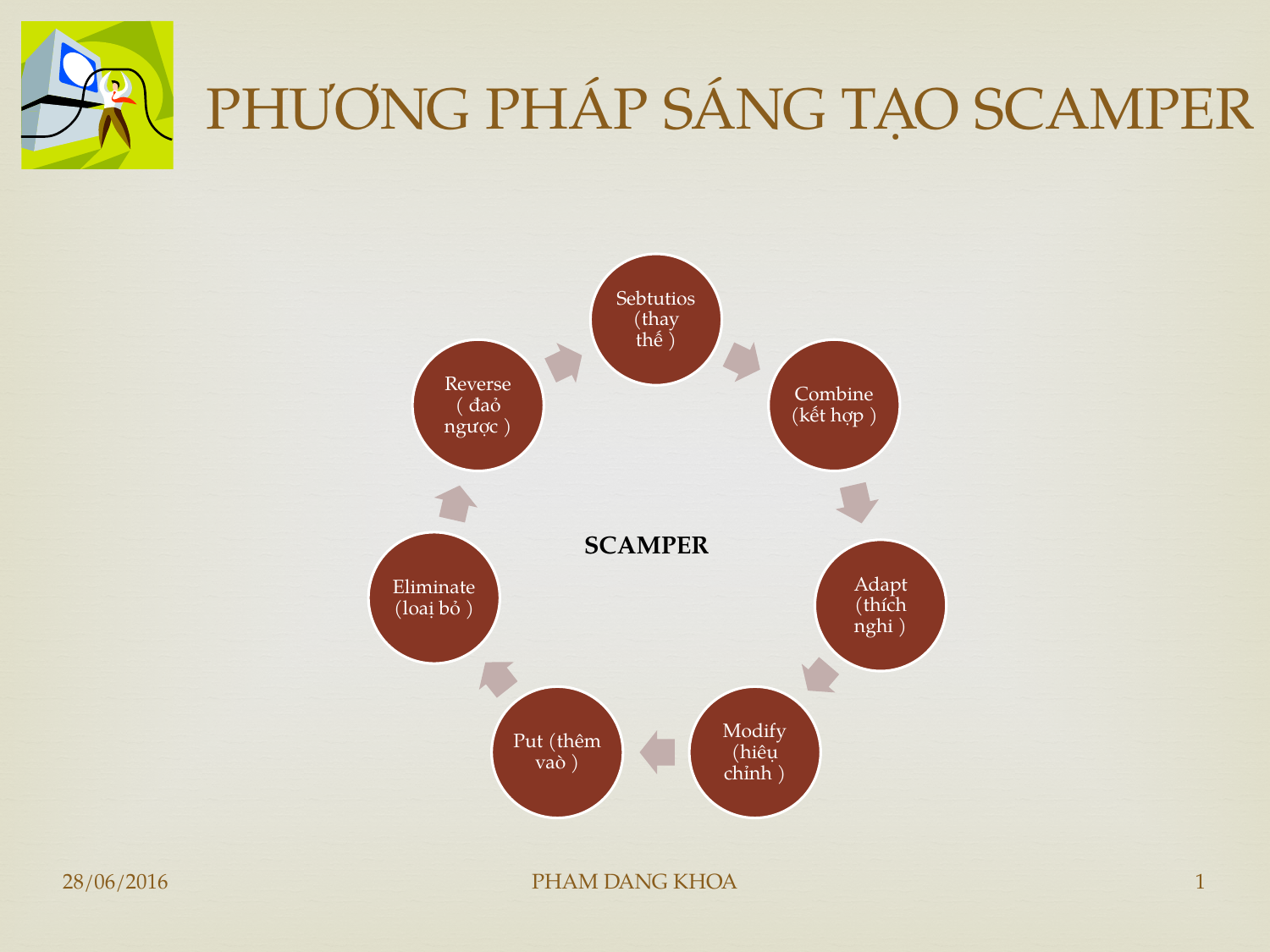

PHƯƠNG PHÁP SÁNG TẠO SCAMPER
Sebtutios (thay thế )

Combine (kết hợp )

Adapt (thích nghi )

Modify (hiêụ chỉnh )

Put (thêm vaò )

Eliminate (loaị bỏ )

Reverse ( đaỏ ngược )

SCAMPER
28/06/2016
PHAM DANG KHOA
1